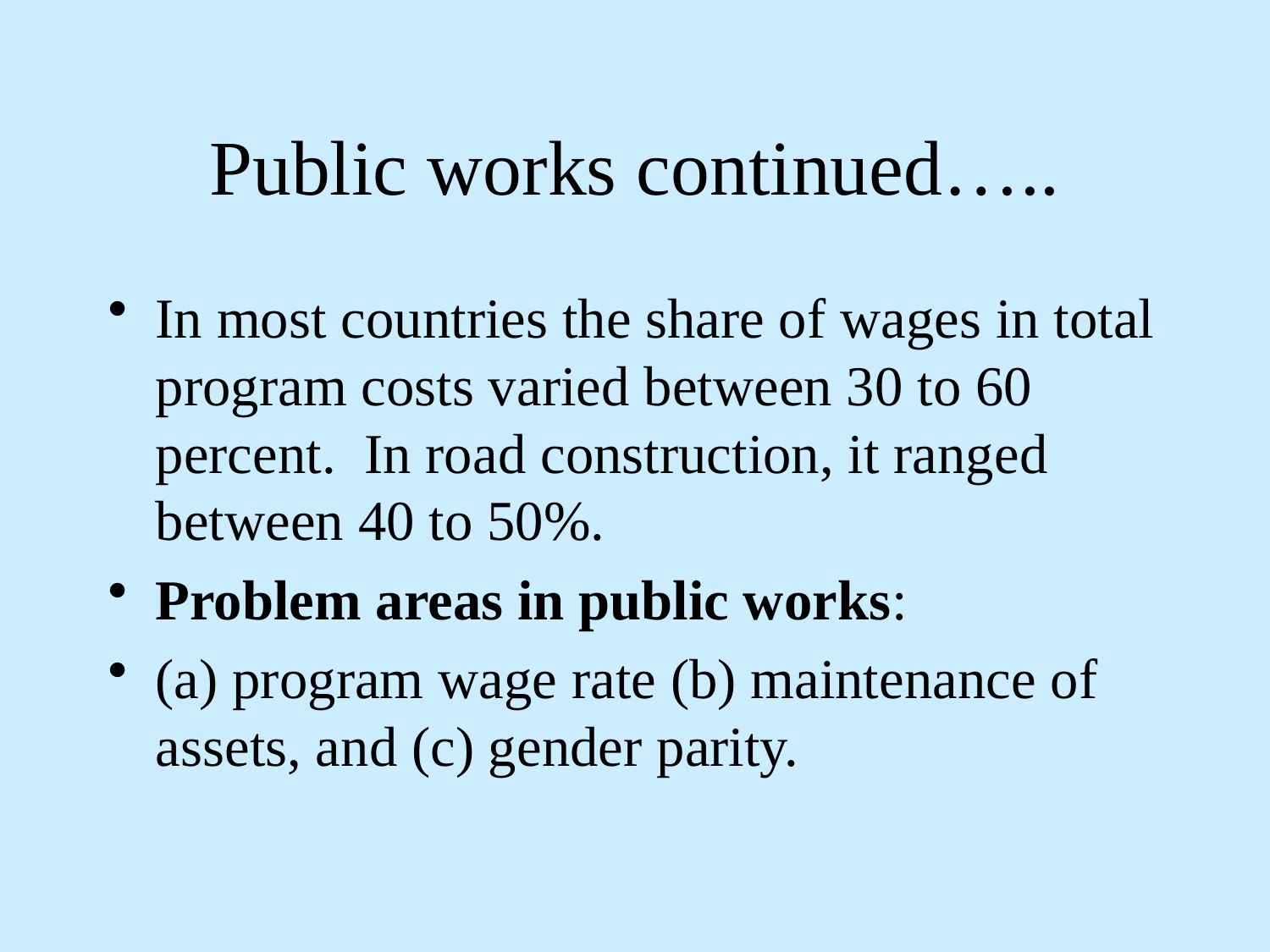

# Public works continued…..
In most countries the share of wages in total program costs varied between 30 to 60 percent.  In road construction, it ranged between 40 to 50%.
Problem areas in public works:
(a) program wage rate (b) maintenance of assets, and (c) gender parity.